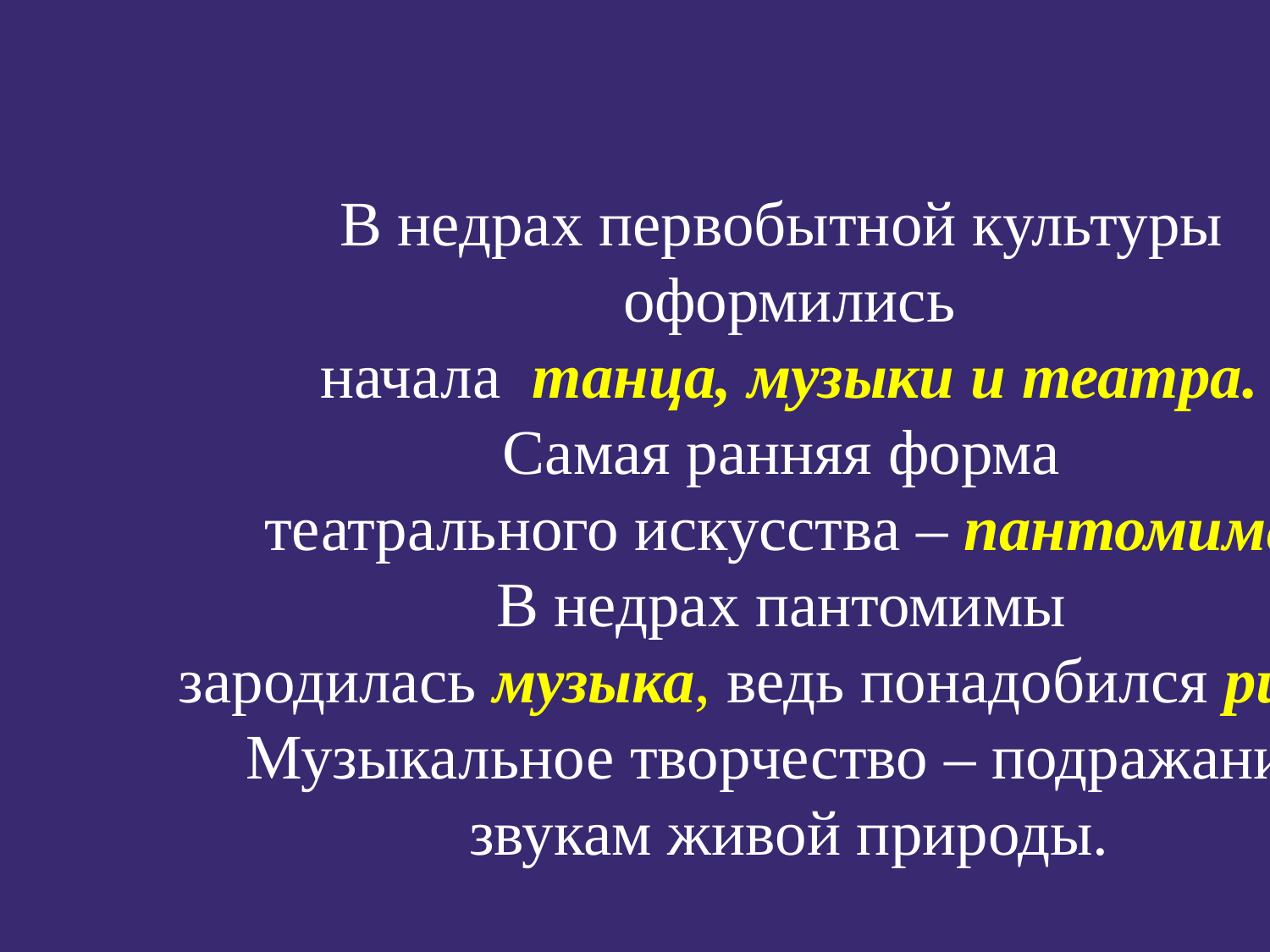

В недрах первобытной культуры
 оформились
 начала  танца, музыки и театра.
Самая ранняя форма
 театрального искусства – пантомима.
В недрах пантомимы
 зародилась музыка, ведь понадобился ритм.
Музыкальное творчество – подражание
 звукам живой природы.